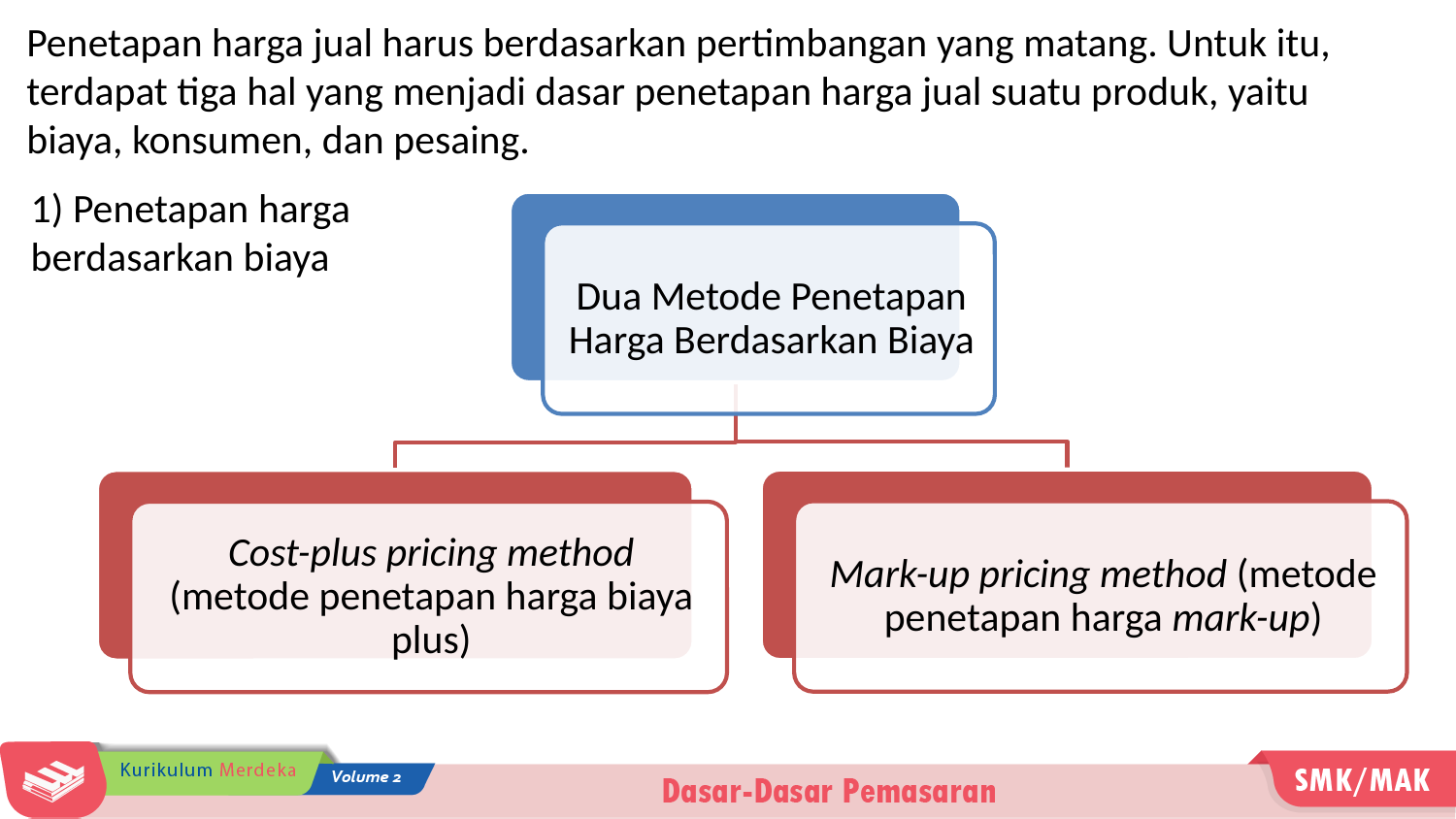

Penetapan harga jual harus berdasarkan pertimbangan yang matang. Untuk itu, terdapat tiga hal yang menjadi dasar penetapan harga jual suatu produk, yaitu biaya, konsumen, dan pesaing.
Dua Metode Penetapan Harga Berdasarkan Biaya
Cost-plus pricing method (metode penetapan harga biaya plus)
Mark-up pricing method (metode penetapan harga mark-up)
1) Penetapan harga berdasarkan biaya